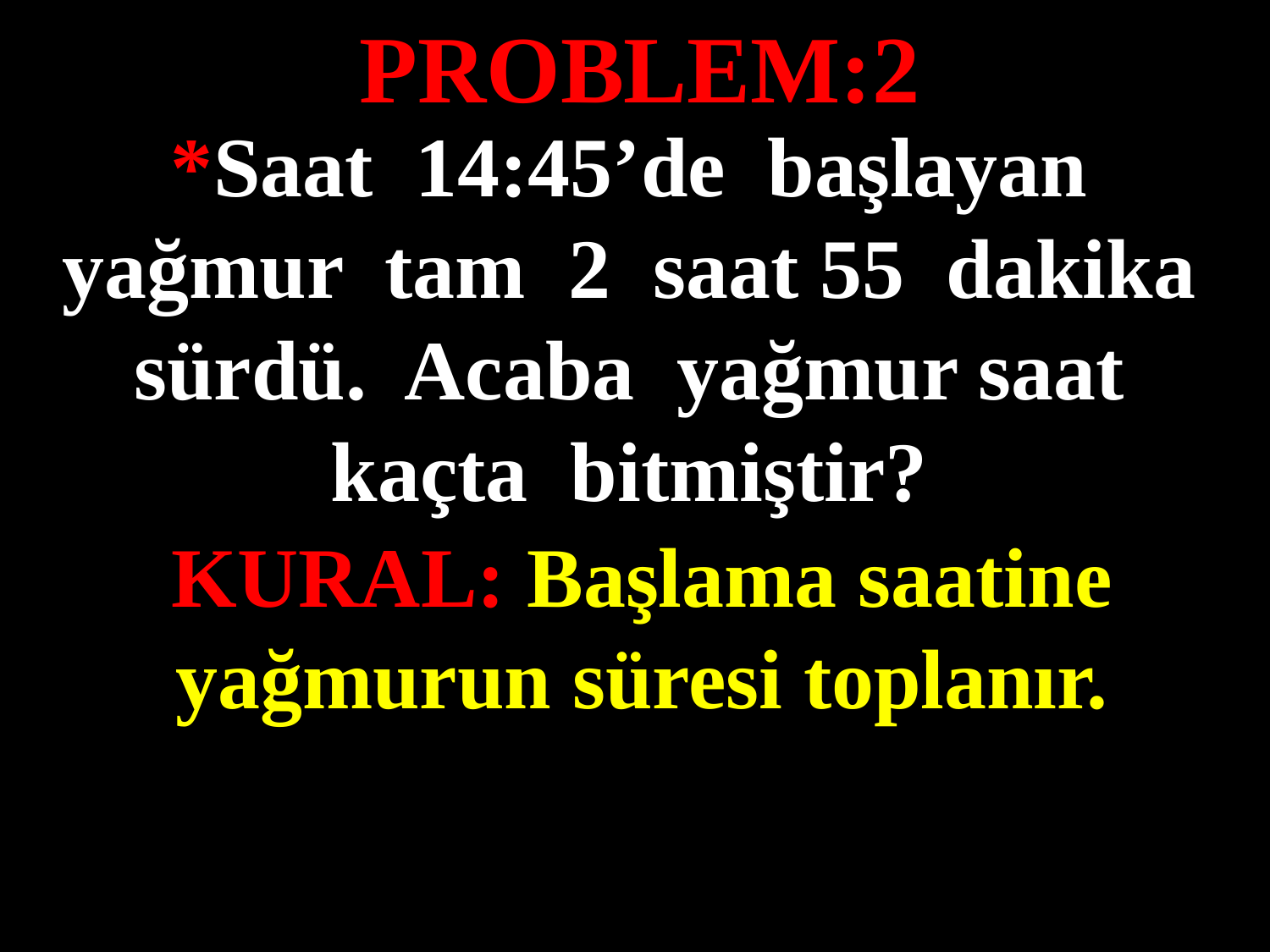

PROBLEM:2
*Saat  14:45’de  başlayan  yağmur  tam  2  saat 55  dakika  sürdü.  Acaba  yağmur saat  kaçta  bitmiştir?
#
KURAL: Başlama saatine yağmurun süresi toplanır.